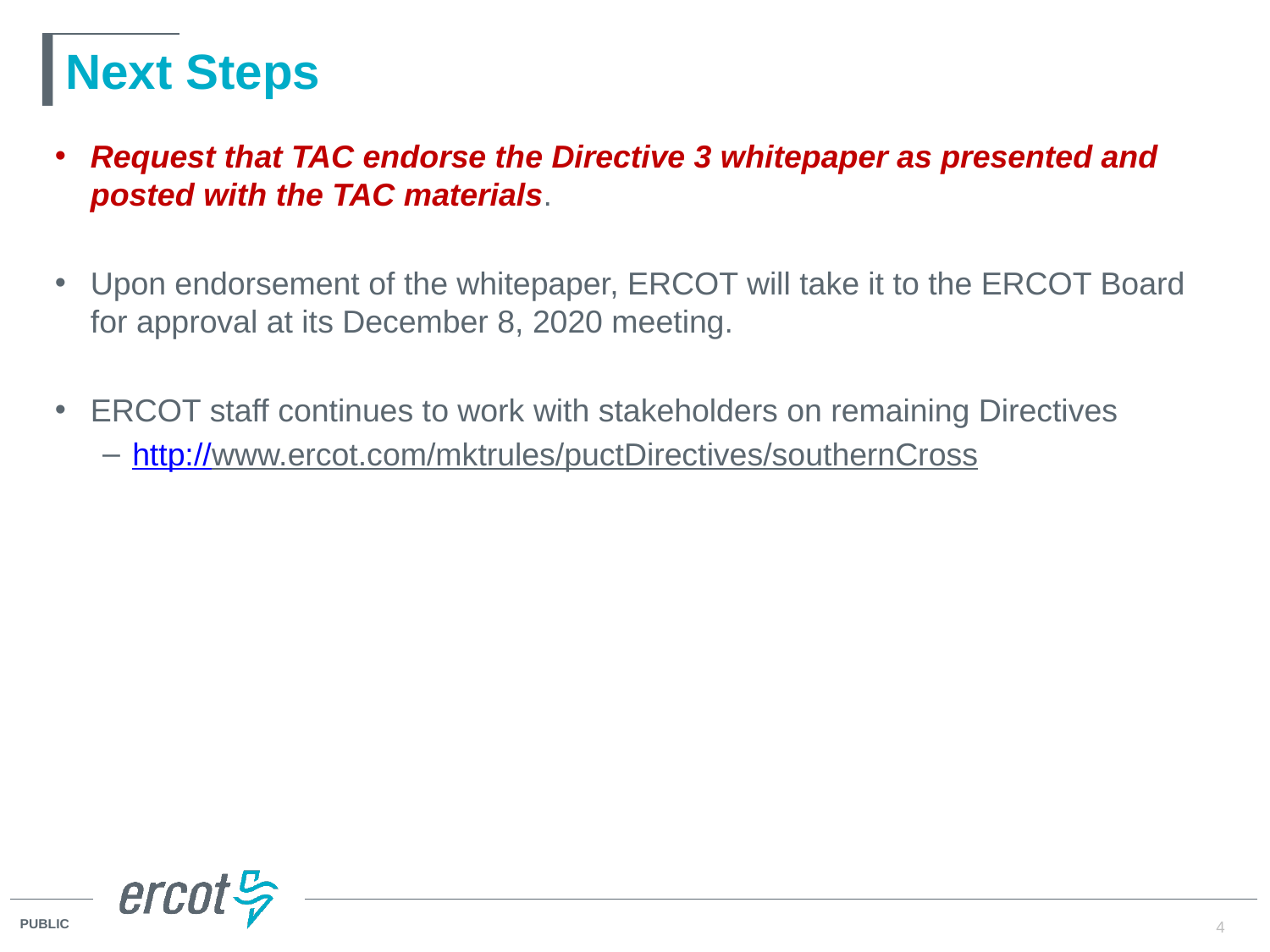

# Next Steps
Request that TAC endorse the Directive 3 whitepaper as presented and posted with the TAC materials.

Upon endorsement of the whitepaper, ERCOT will take it to the ERCOT Board for approval at its December 8, 2020 meeting.

ERCOT staff continues to work with stakeholders on remaining Directives
http://www.ercot.com/mktrules/puctDirectives/southernCross

4